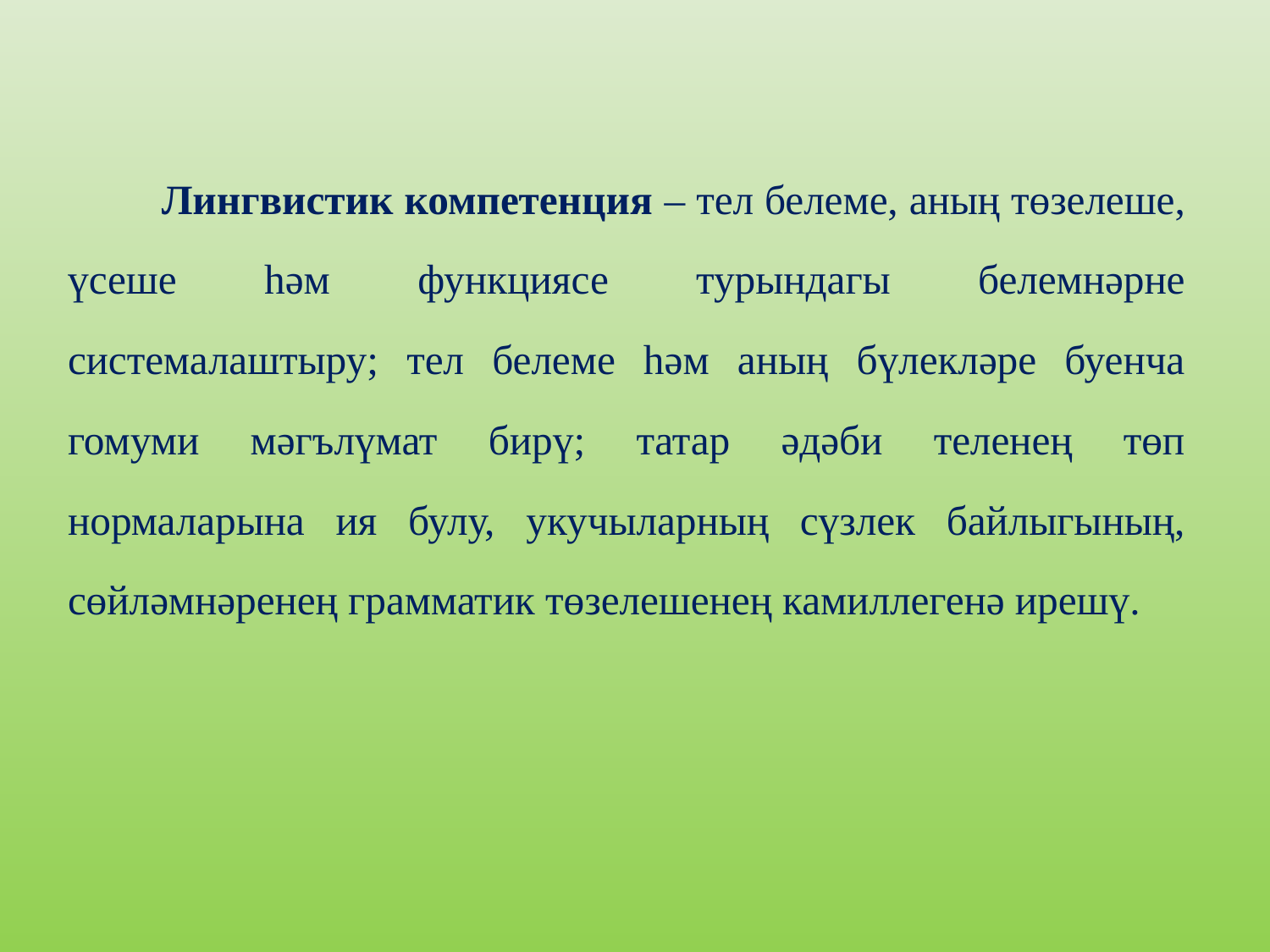

#
	Лингвистик компетенция – тел белеме, аның төзелеше, үсеше һәм функциясе турындагы белемнәрне системалаштыру; тел белеме һәм аның бүлекләре буенча гомуми мәгълүмат бирү; татар әдәби теленең төп нормаларына ия булу, укучыларның сүзлек байлыгының, сөйләмнәренең грамматик төзелешенең камиллегенә ирешү.